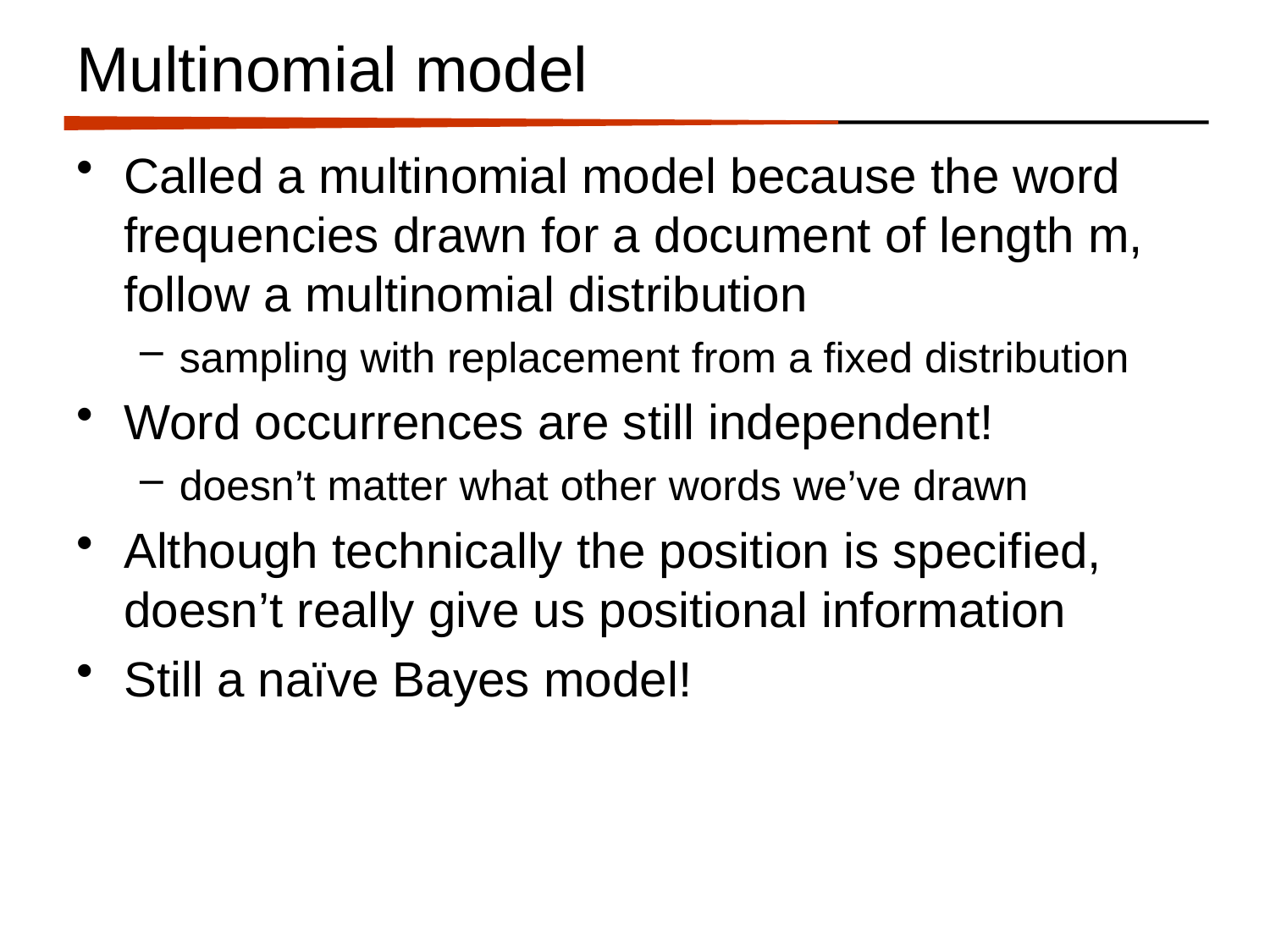

# Multinomial model
Called a multinomial model because the word frequencies drawn for a document of length m, follow a multinomial distribution
sampling with replacement from a fixed distribution
Word occurrences are still independent!
doesn’t matter what other words we’ve drawn
Although technically the position is specified, doesn’t really give us positional information
Still a naïve Bayes model!